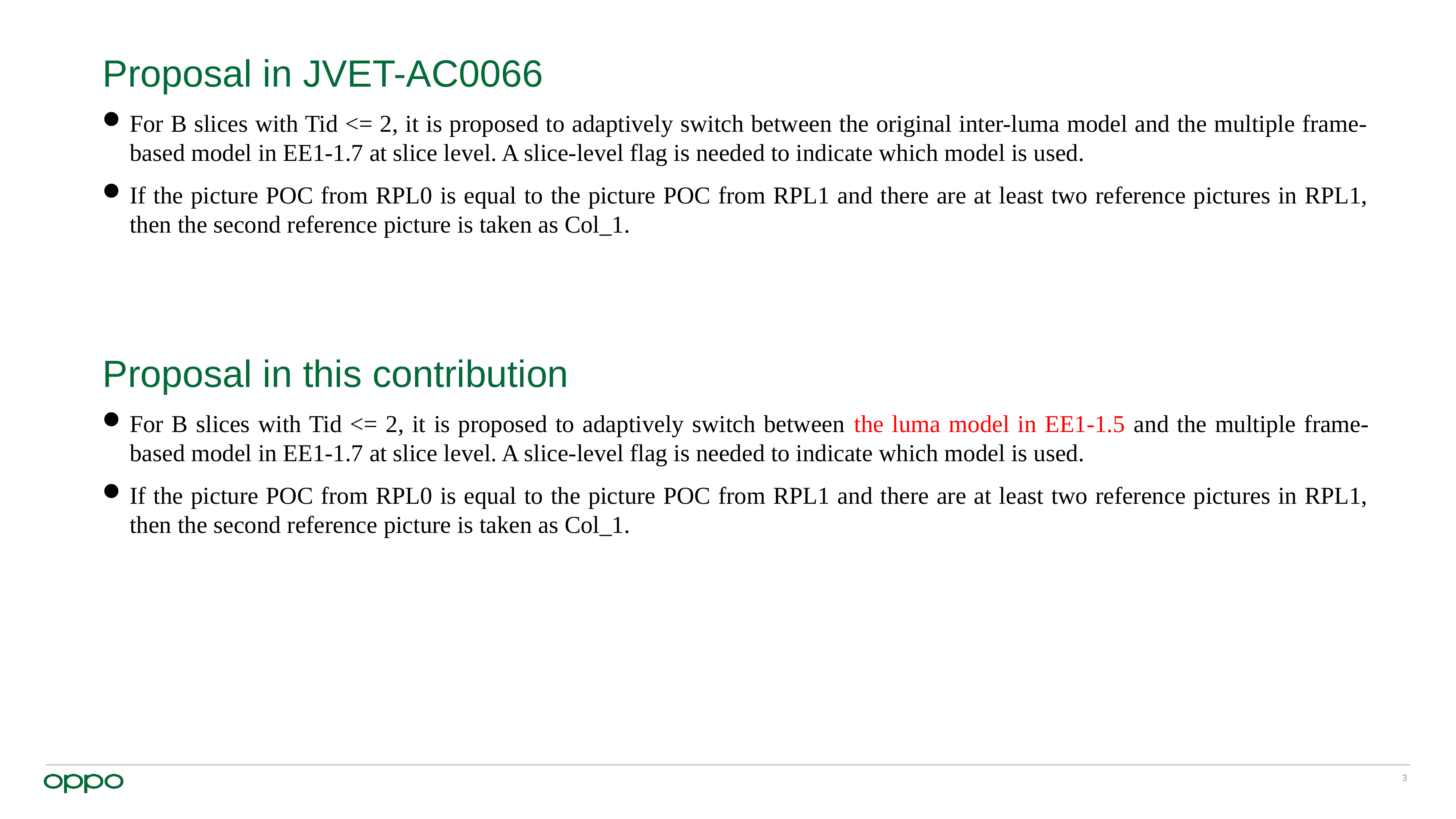

# Proposal in JVET-AC0066
For B slices with Tid <= 2, it is proposed to adaptively switch between the original inter-luma model and the multiple frame-based model in EE1-1.7 at slice level. A slice-level flag is needed to indicate which model is used.
If the picture POC from RPL0 is equal to the picture POC from RPL1 and there are at least two reference pictures in RPL1, then the second reference picture is taken as Col_1.
Proposal in this contribution
For B slices with Tid <= 2, it is proposed to adaptively switch between the luma model in EE1-1.5 and the multiple frame-based model in EE1-1.7 at slice level. A slice-level flag is needed to indicate which model is used.
If the picture POC from RPL0 is equal to the picture POC from RPL1 and there are at least two reference pictures in RPL1, then the second reference picture is taken as Col_1.